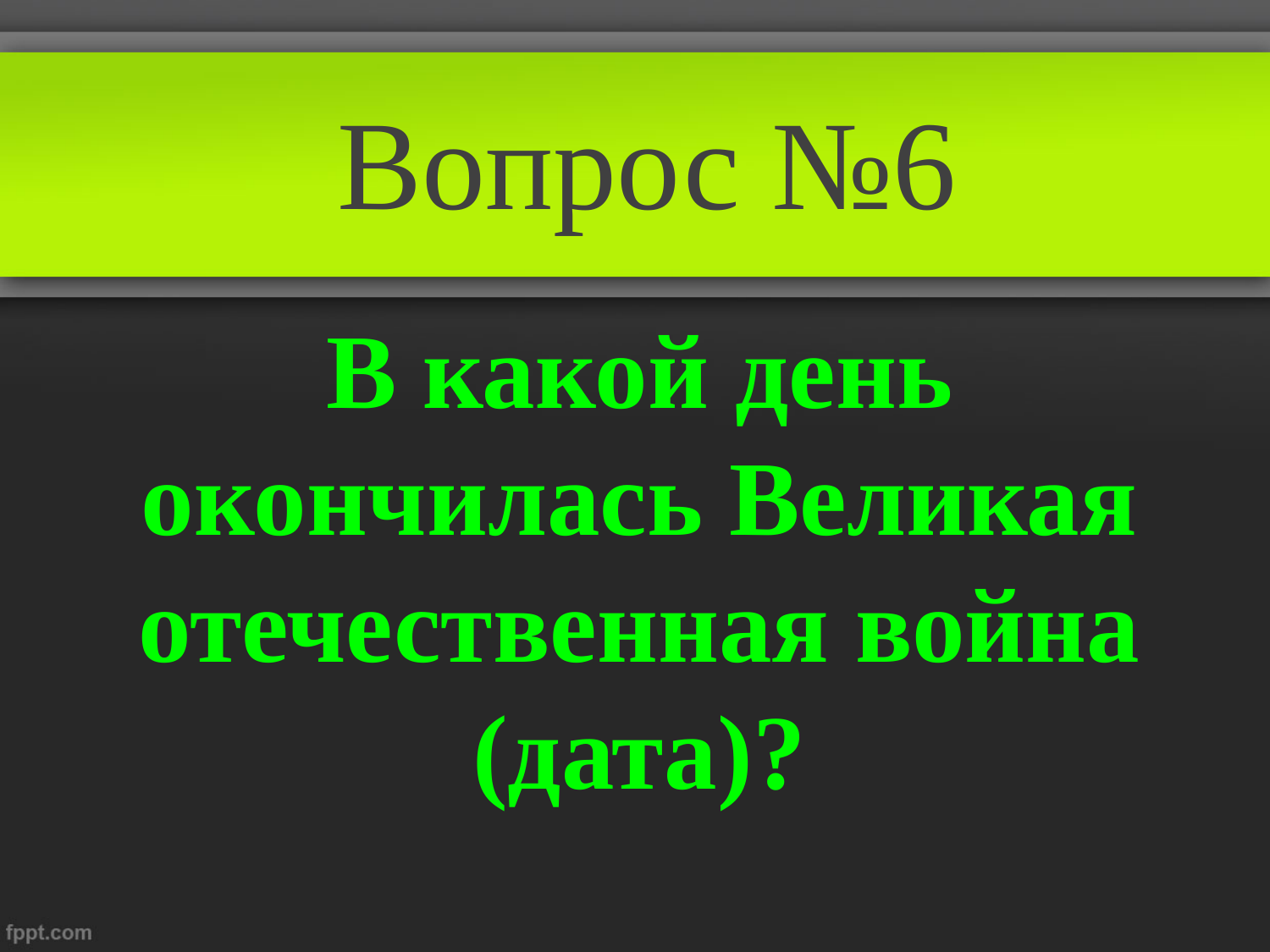

Вопрос №6
#
В какой день окончилась Великая отечественная война (дата)?